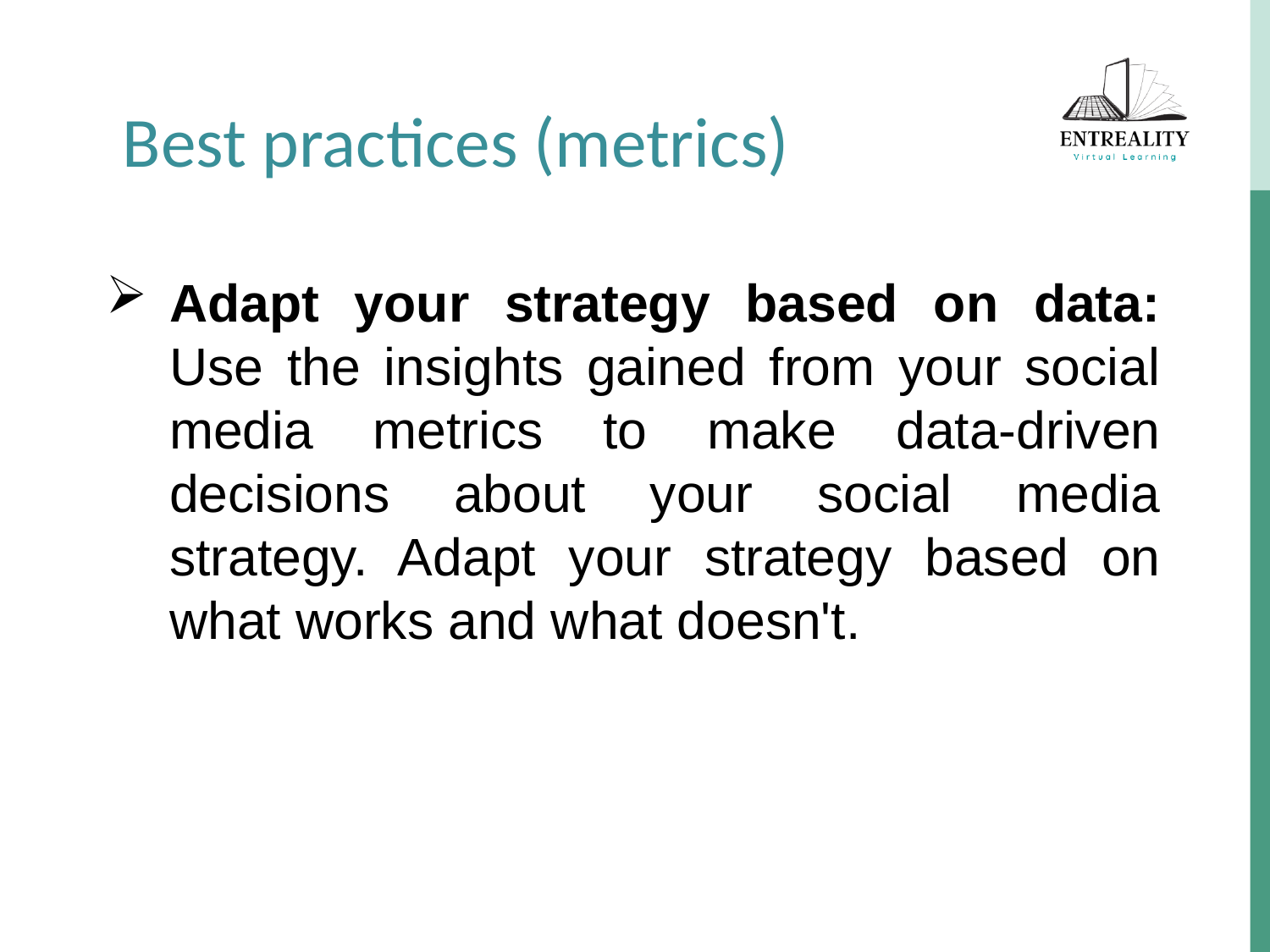

Best practices (metrics)
Adapt your strategy based on data: Use the insights gained from your social media metrics to make data-driven decisions about your social media strategy. Adapt your strategy based on what works and what doesn't.